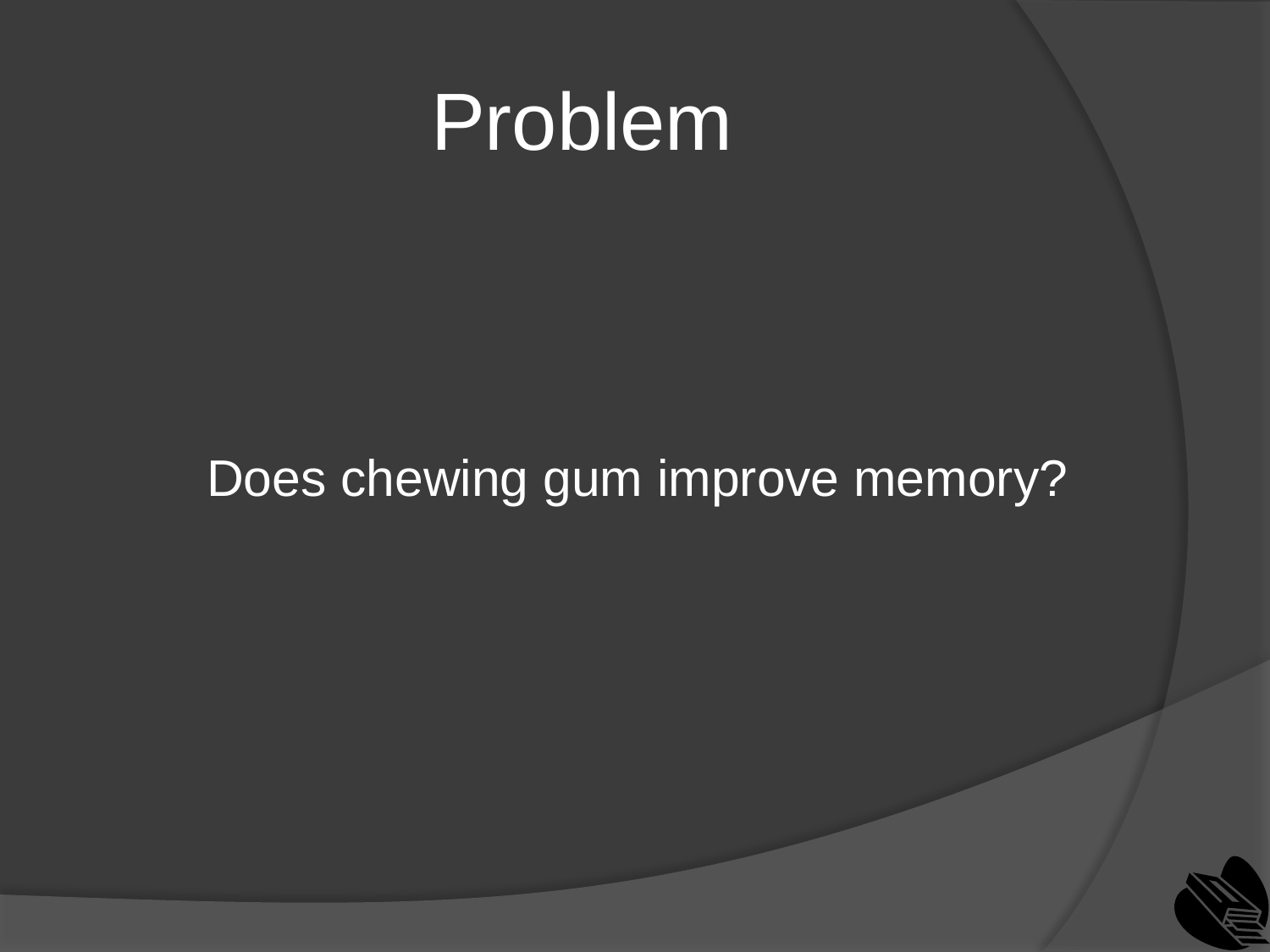

# Problem
Does chewing gum improve memory?